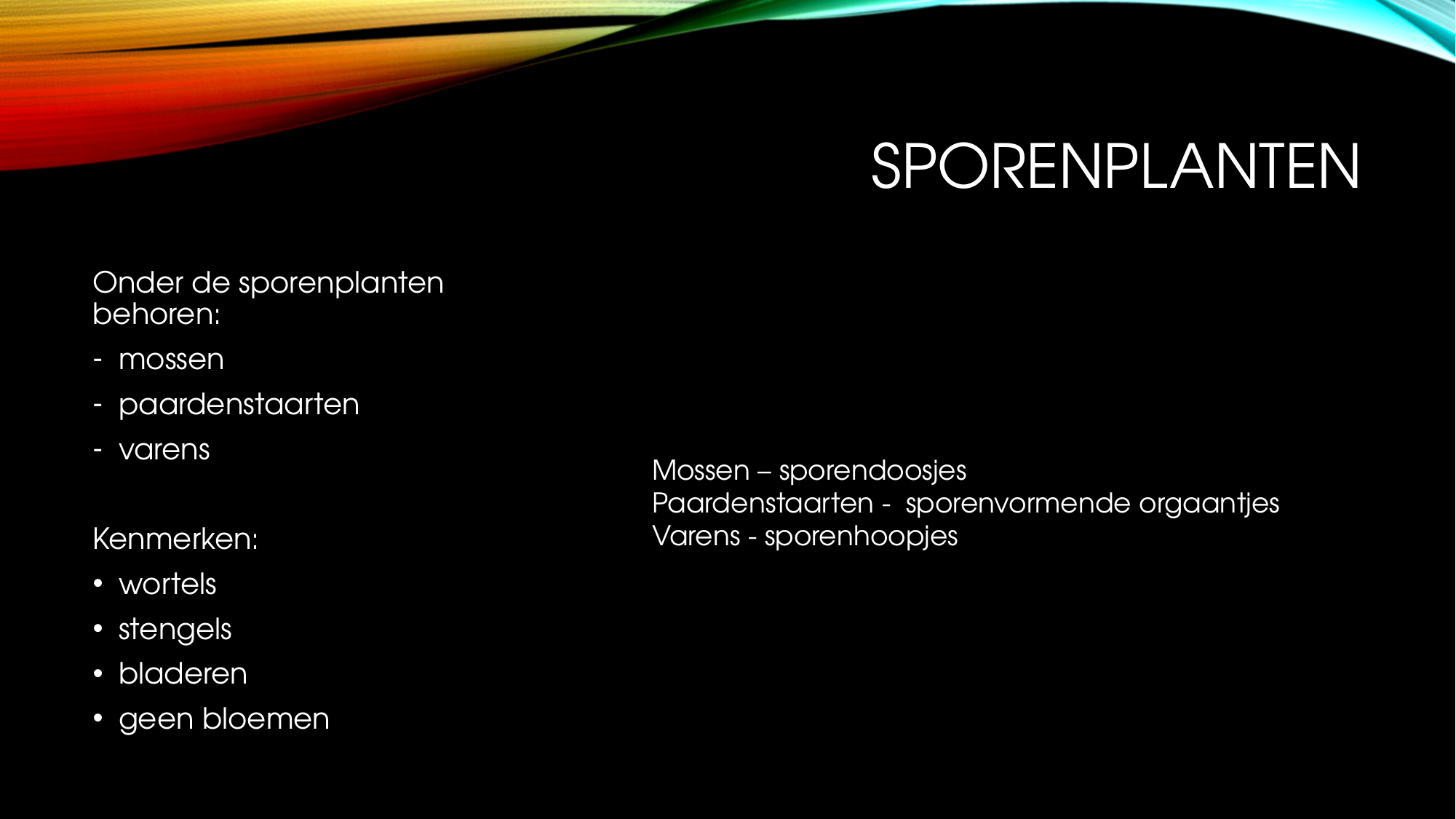

# Sporenplanten
Onder de sporenplanten behoren:
mossen
paardenstaarten
varens

Kenmerken:
wortels
stengels
bladeren
geen bloemen
Mossen – sporendoosjes
Paardenstaarten -  sporenvormende orgaantjes
Varens - sporenhoopjes